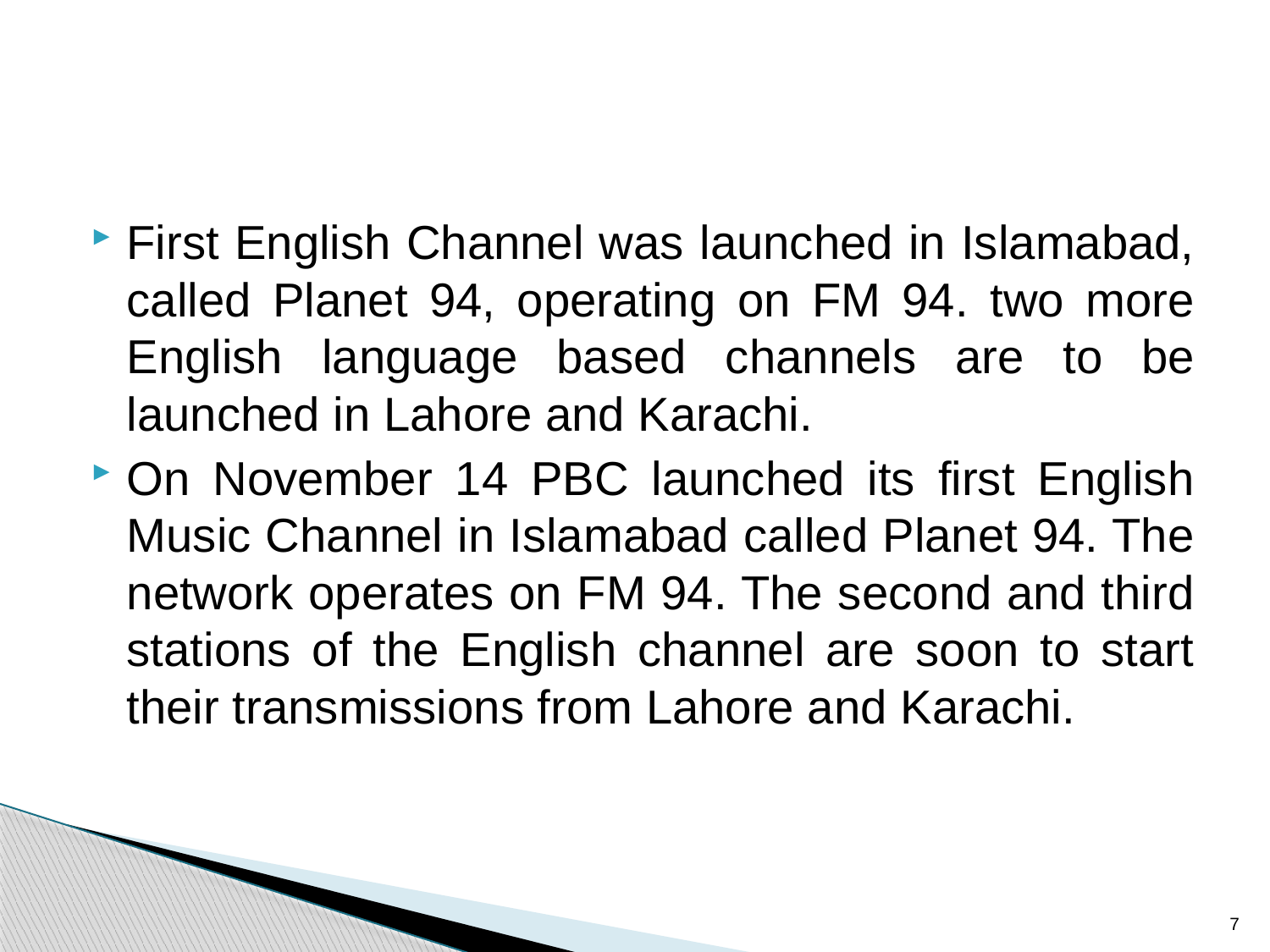

#
First English Channel was launched in Islamabad, called Planet 94, operating on FM 94. two more English language based channels are to be launched in Lahore and Karachi.
On November 14 PBC launched its first English Music Channel in Islamabad called Planet 94. The network operates on FM 94. The second and third stations of the English channel are soon to start their transmissions from Lahore and Karachi.

7